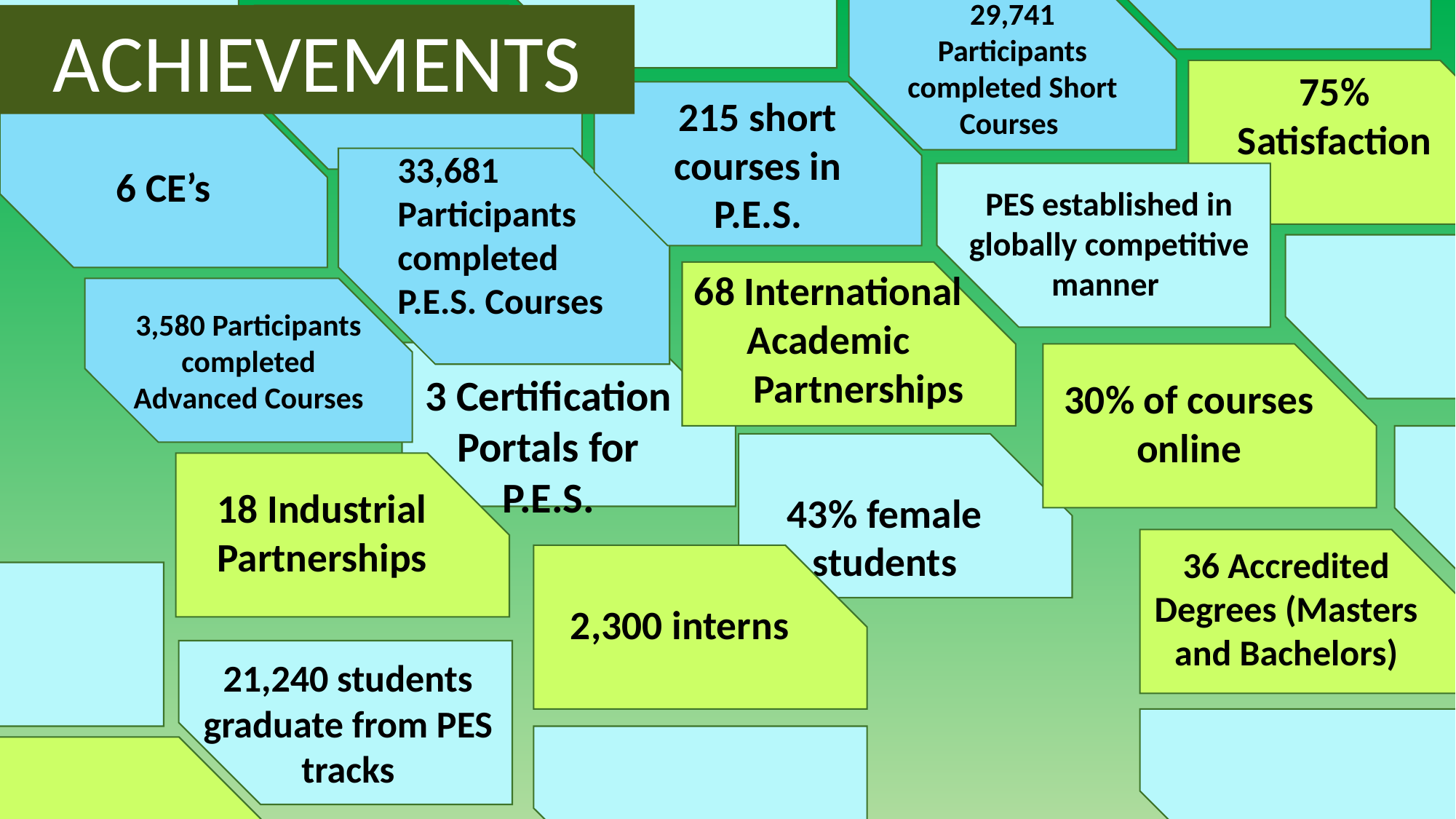

29,741 Participants completed Short Courses
ACHIEVEMENTS

75% Satisfaction

215 short courses in P.E.S.
6 CE’s
33,681 Participants completed P.E.S. Courses

PES established in globally competitive manner

68 International Academic
Partnerships
3,580 Participants completed Advanced Courses
3 Certification Portals for P.E.S.
30% of courses online

43% female students
18 Industrial Partnerships

36 Accredited Degrees (Masters and Bachelors)

2,300 interns

21,240 students graduate from PES tracks